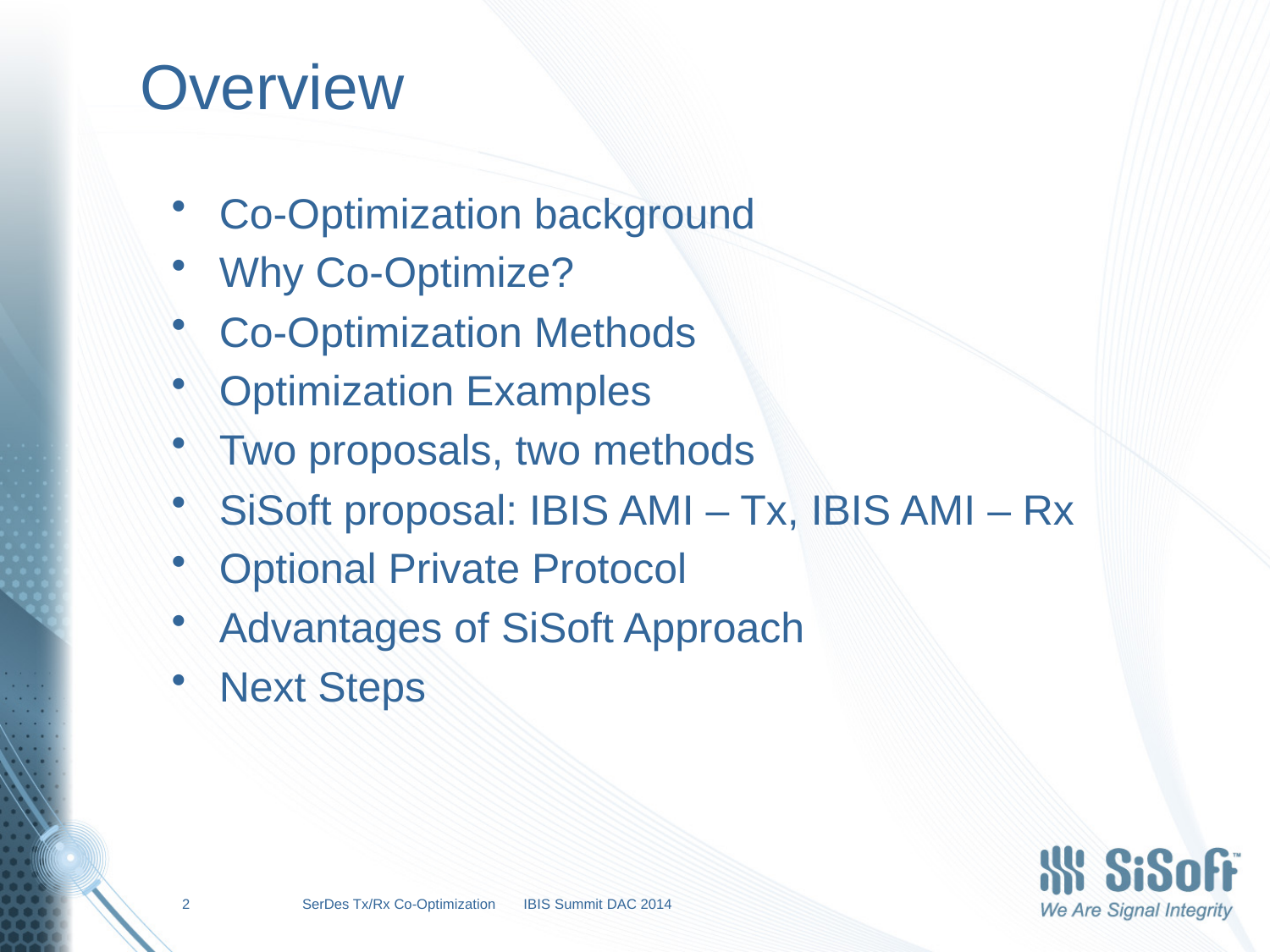

# Overview
Co-Optimization background
Why Co-Optimize?
Co-Optimization Methods
Optimization Examples
Two proposals, two methods
SiSoft proposal: IBIS AMI – Tx, IBIS AMI – Rx
Optional Private Protocol
Advantages of SiSoft Approach
Next Steps
2                            SerDes Tx/Rx Co-Optimization       IBIS Summit DAC 2014